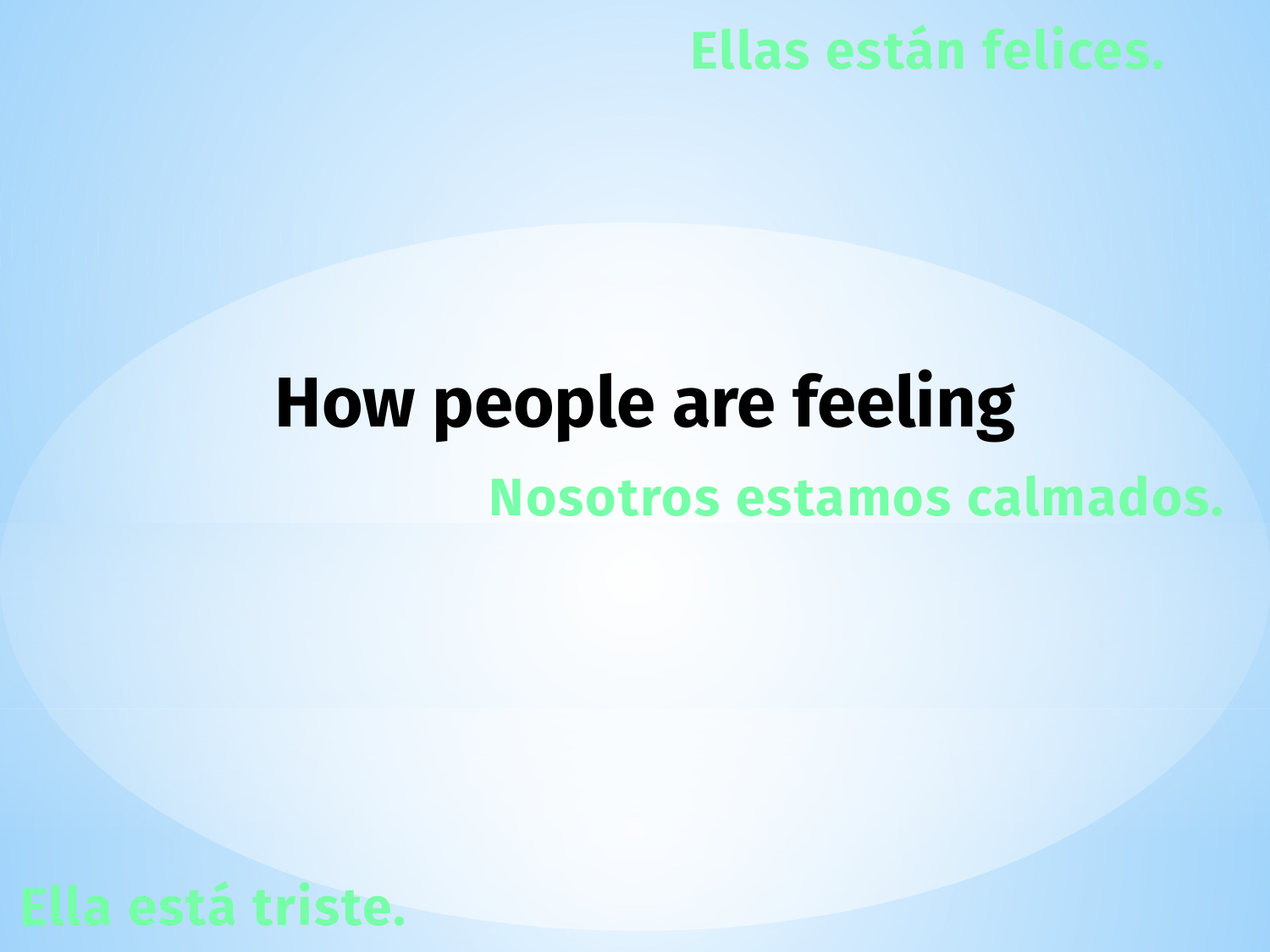

Ellas están felices.
How people are feeling
Nosotros estamos calmados.
Ella está triste.